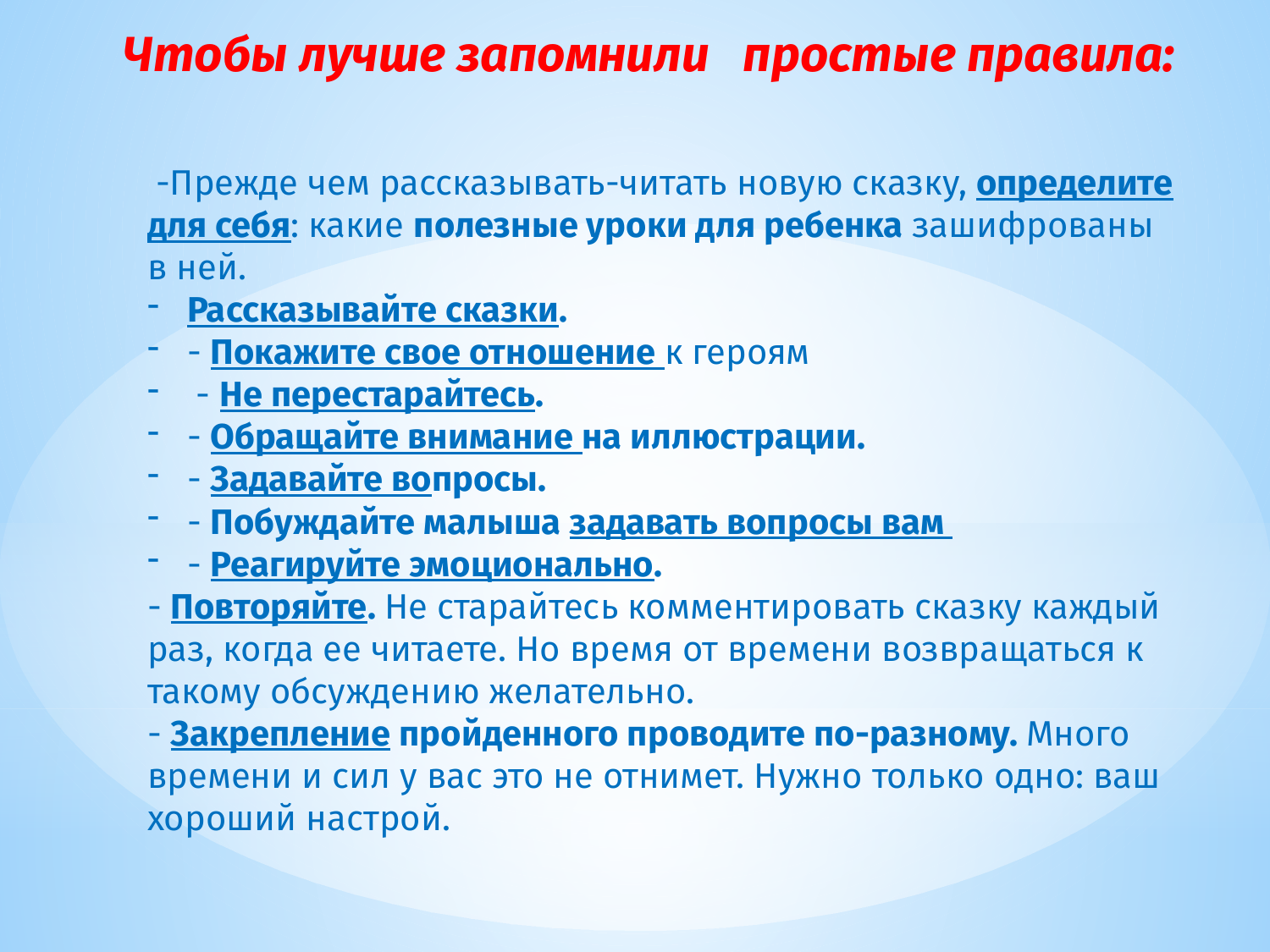

-Прежде чем рассказывать-читать новую сказку, определите для себя: какие полезные уроки для ребенка зашифрованы в ней.
Рассказывайте сказки.
- Покажите свое отношение к героям
 - Не перестарайтесь.
- Обращайте внимание на иллюстрации.
- Задавайте вопросы.
- Побуждайте малыша задавать вопросы вам
- Реагируйте эмоционально.
- Повторяйте. Не старайтесь комментировать сказку каждый раз, когда ее читаете. Но время от времени возвращаться к такому обсуждению желательно.
- Закрепление пройденного проводите по-разному. Много времени и сил у вас это не отнимет. Нужно только одно: ваш хороший настрой.

# Чтобы лучше запомнили   простые правила: